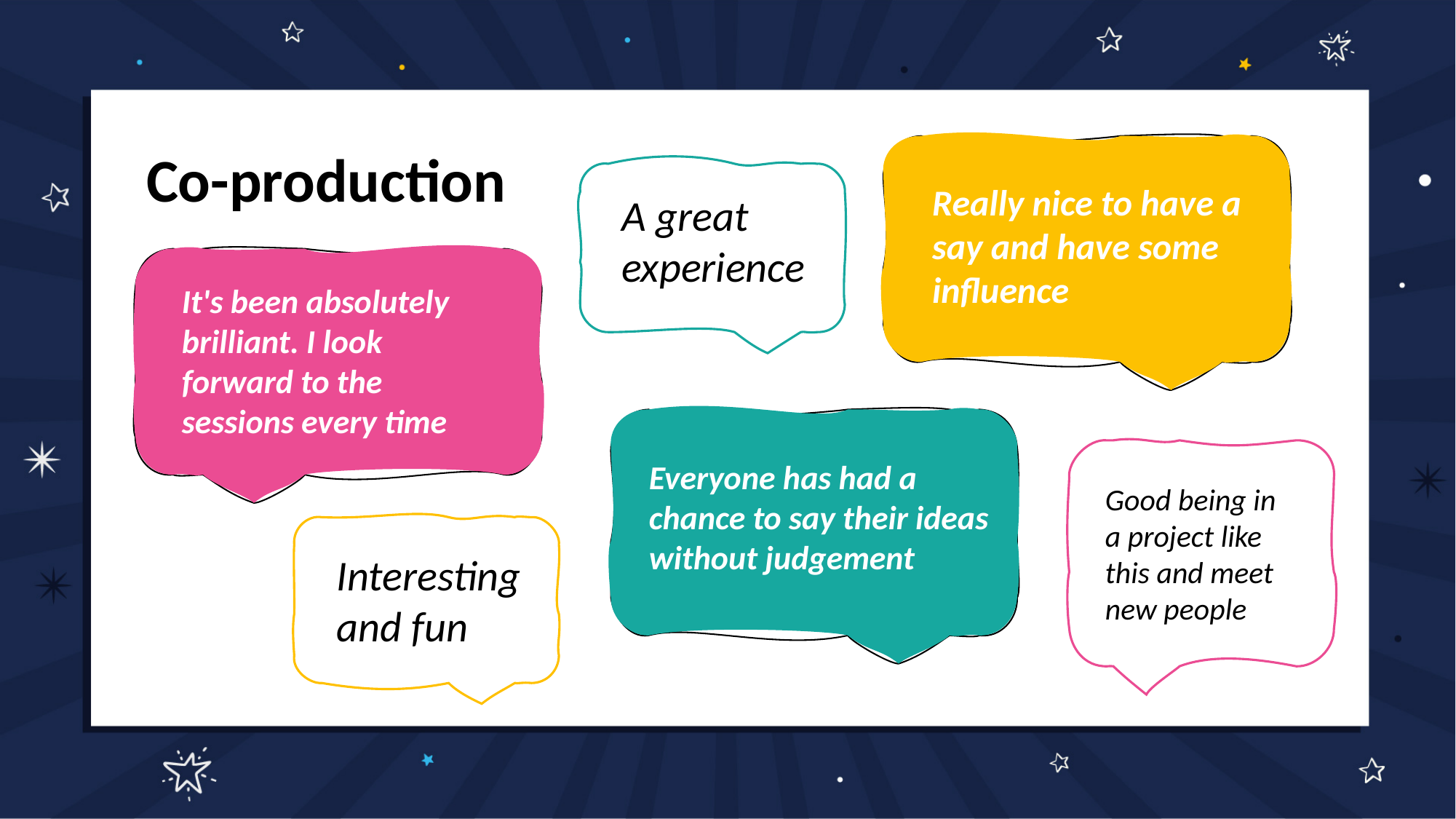

Co-production

Really nice to have a say and have some influence
A great experience

It's been absolutely brilliant. I look forward to the sessions every time

Everyone has had a chance to say their ideas without judgement
Good being in a project like this and meet new people

Interesting and fun